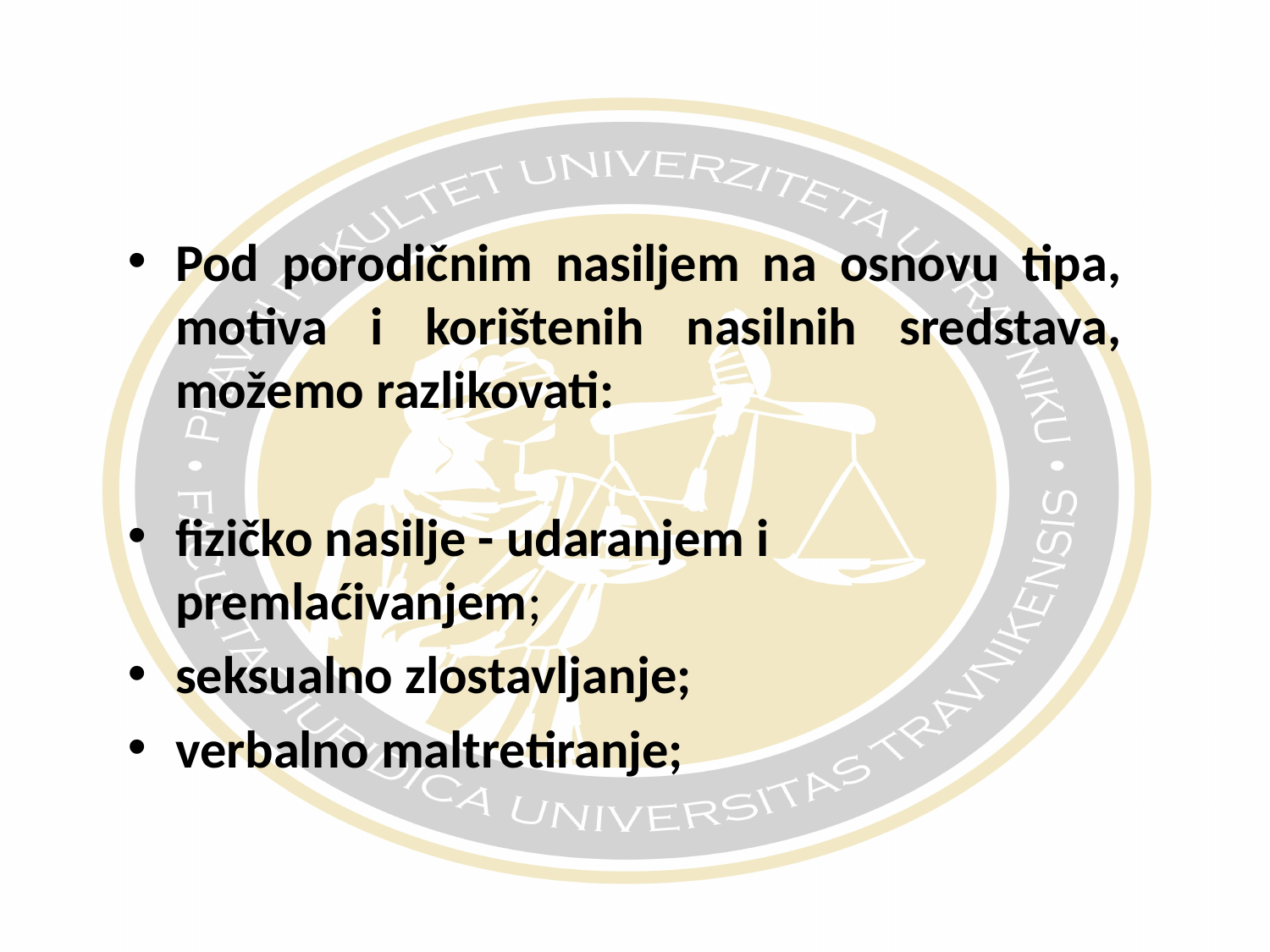

#
Pod porodičnim nasiljem na osnovu tipa, motiva i korištenih nasilnih sredstava, možemo razlikovati:

fizičko nasilje - udaranjem i premlaćivanjem;
seksualno zlostavljanje;
verbalno maltretiranje;